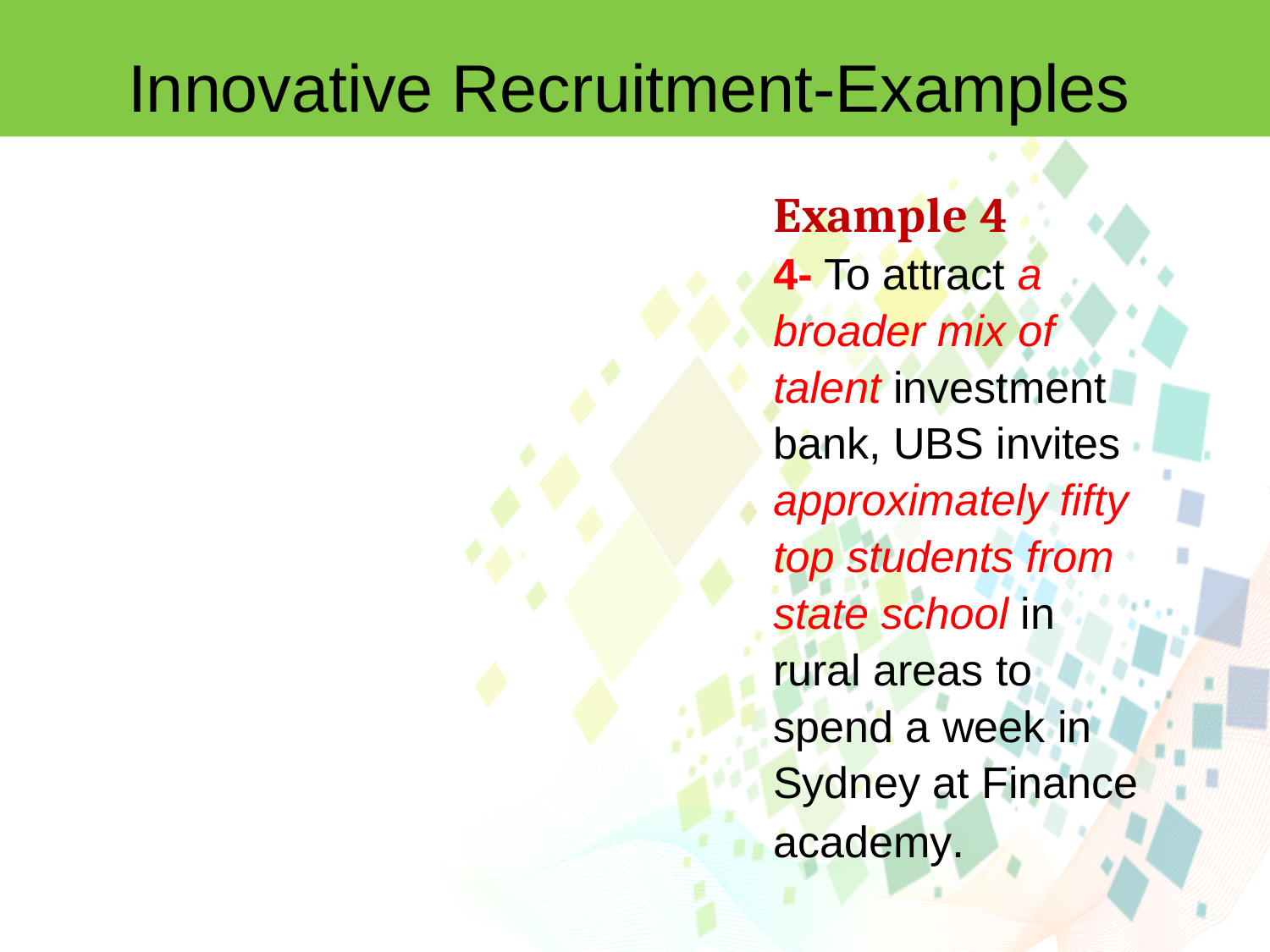

Innovative Recruitment-Examples
Example 4
4- To attract a broader mix of talent investment bank, UBS invites approximately fifty top students from state school in rural areas to spend a week in Sydney at Finance academy.